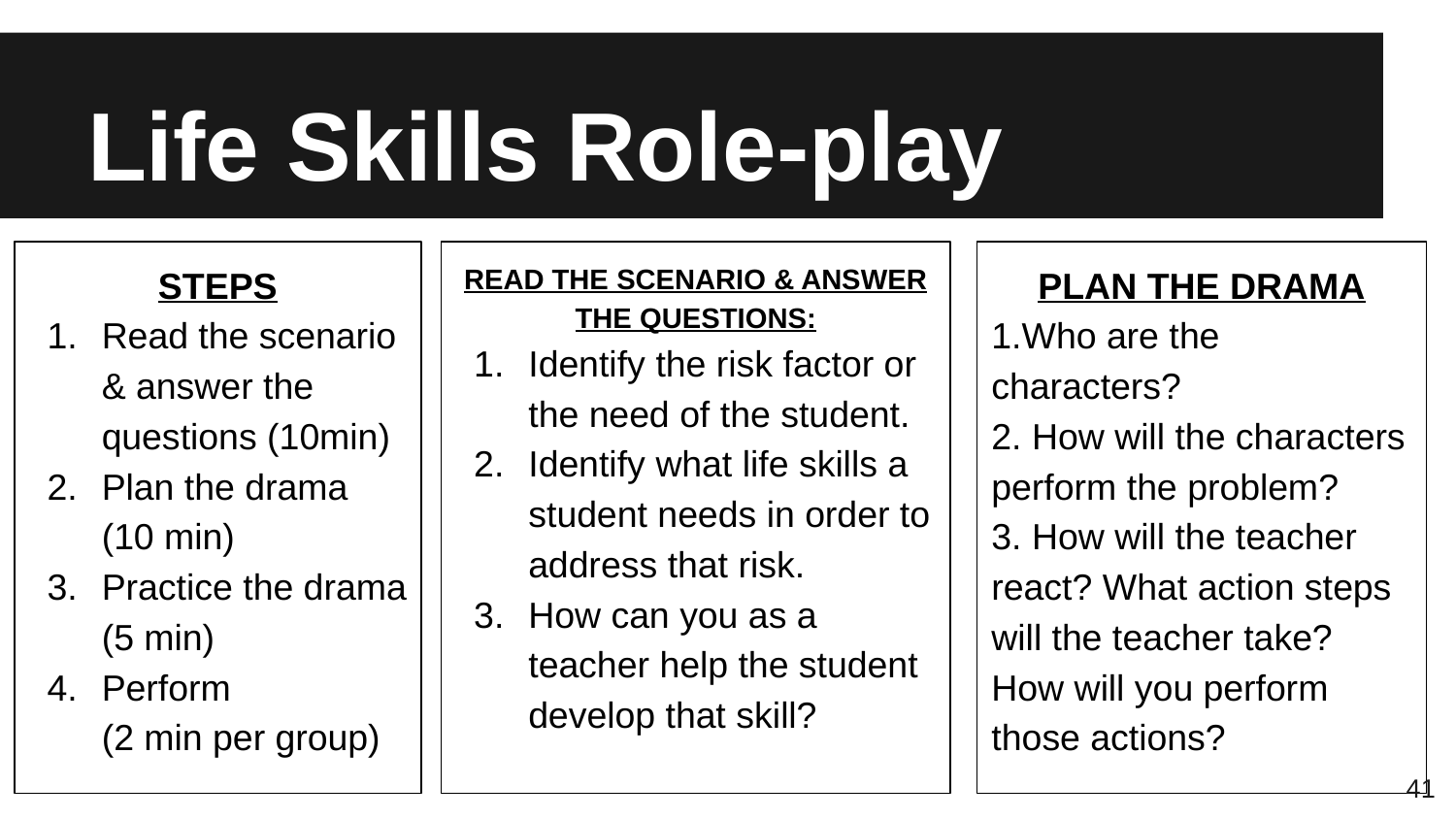

# Life Skills Role-play
STEPS
Read the scenario & answer the questions (10min)
Plan the drama
(10 min)
Practice the drama (5 min)
Perform
(2 min per group)
READ THE SCENARIO & ANSWER THE QUESTIONS:
Identify the risk factor or the need of the student.
Identify what life skills a student needs in order to address that risk.
How can you as a teacher help the student develop that skill?

PLAN THE DRAMA
1.Who are the characters?
2. How will the characters perform the problem?
3. How will the teacher react? What action steps will the teacher take? How will you perform those actions?
41